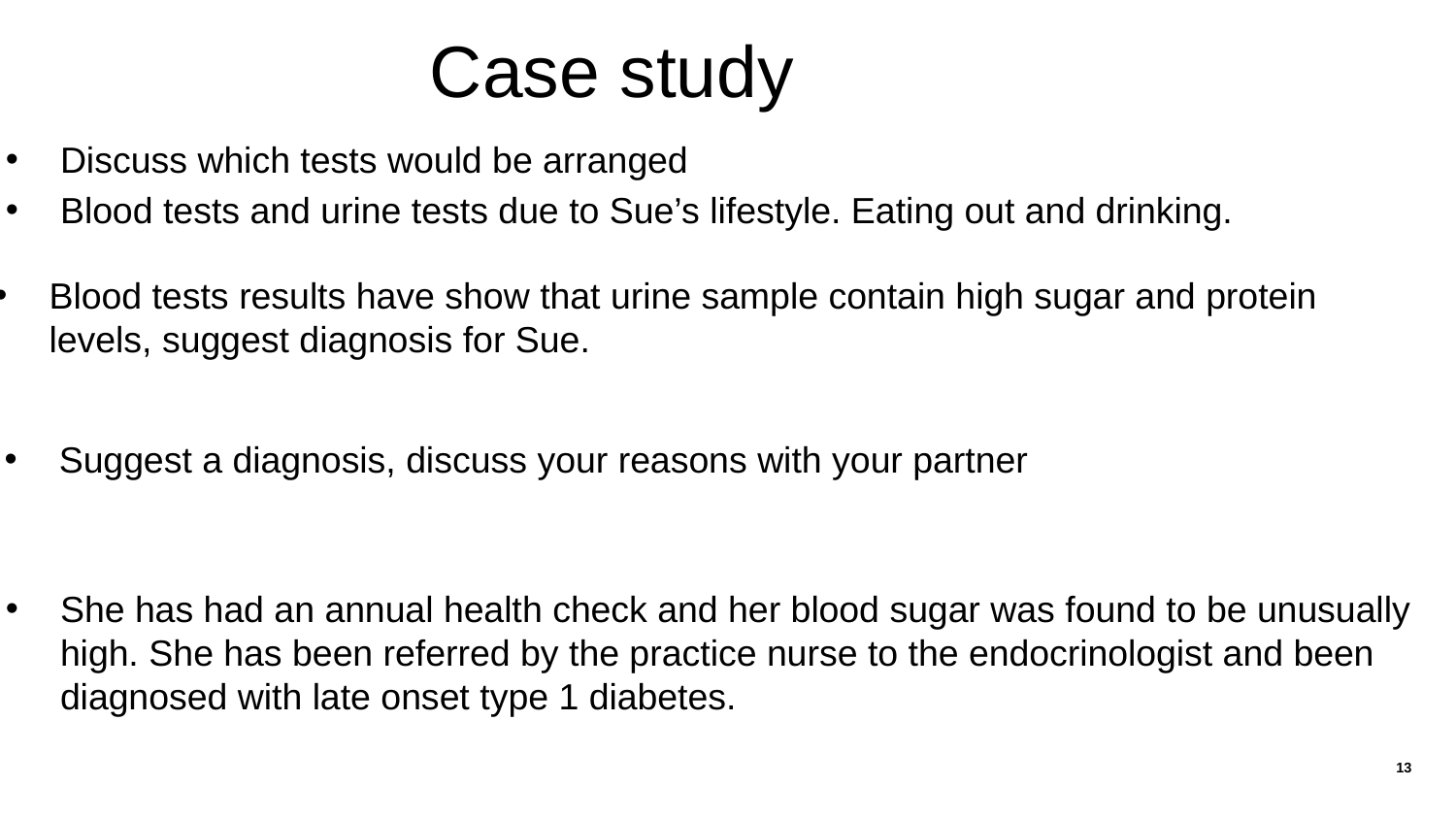

# Case study
Discuss which tests would be arranged
Blood tests and urine tests due to Sue’s lifestyle. Eating out and drinking.
Blood tests results have show that urine sample contain high sugar and protein levels, suggest diagnosis for Sue.

Suggest a diagnosis, discuss your reasons with your partner

She has had an annual health check and her blood sugar was found to be unusually high. She has been referred by the practice nurse to the endocrinologist and been diagnosed with late onset type 1 diabetes.

13